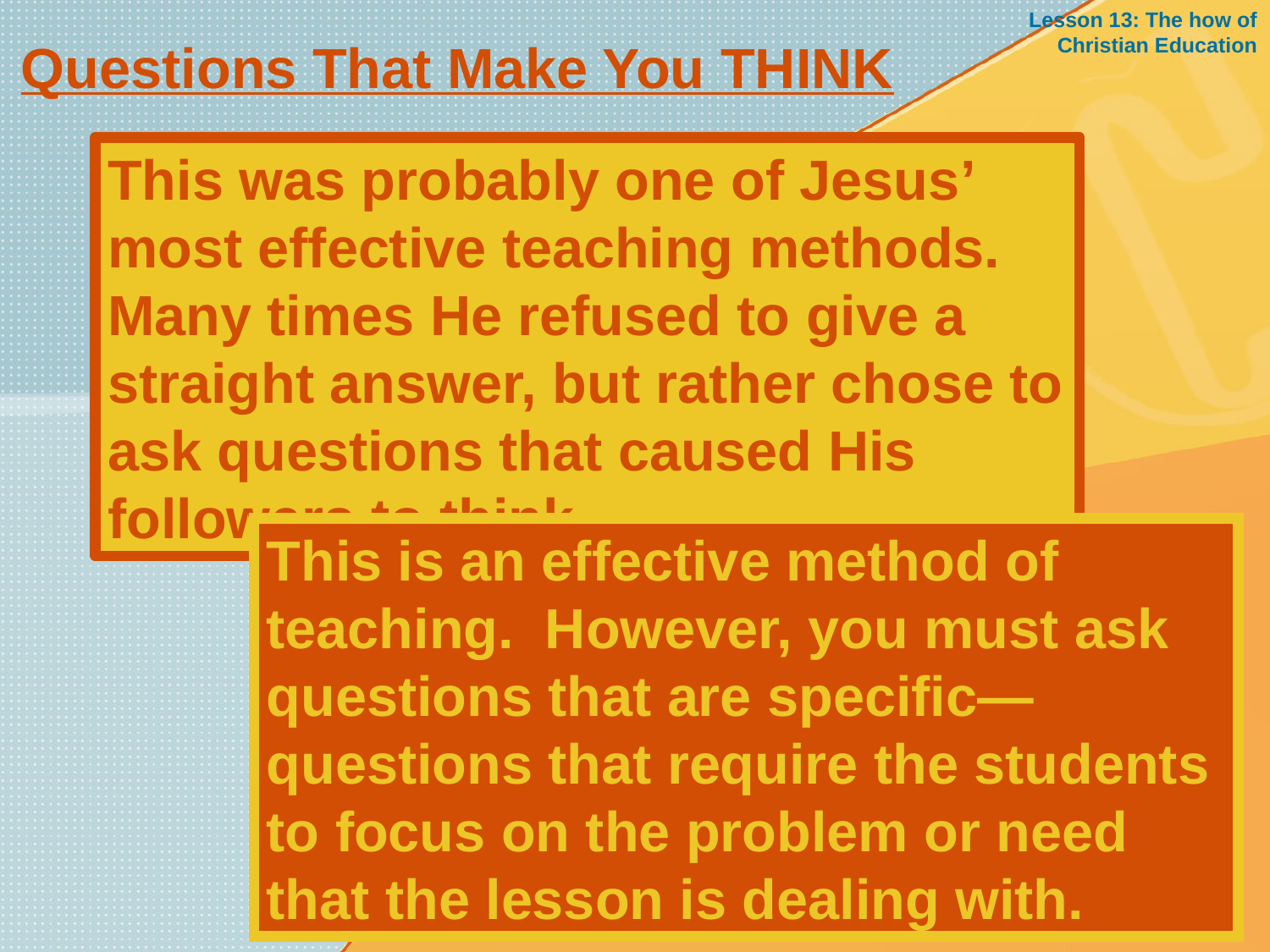

Lesson 13: The how of Christian Education
Questions That Make You THINK

This was probably one of Jesus’ most effective teaching methods. Many times He refused to give a straight answer, but rather chose to ask questions that caused His followers to think.
This is an effective method of teaching.  However, you must ask questions that are specific—questions that require the students to focus on the problem or need that the lesson is dealing with.